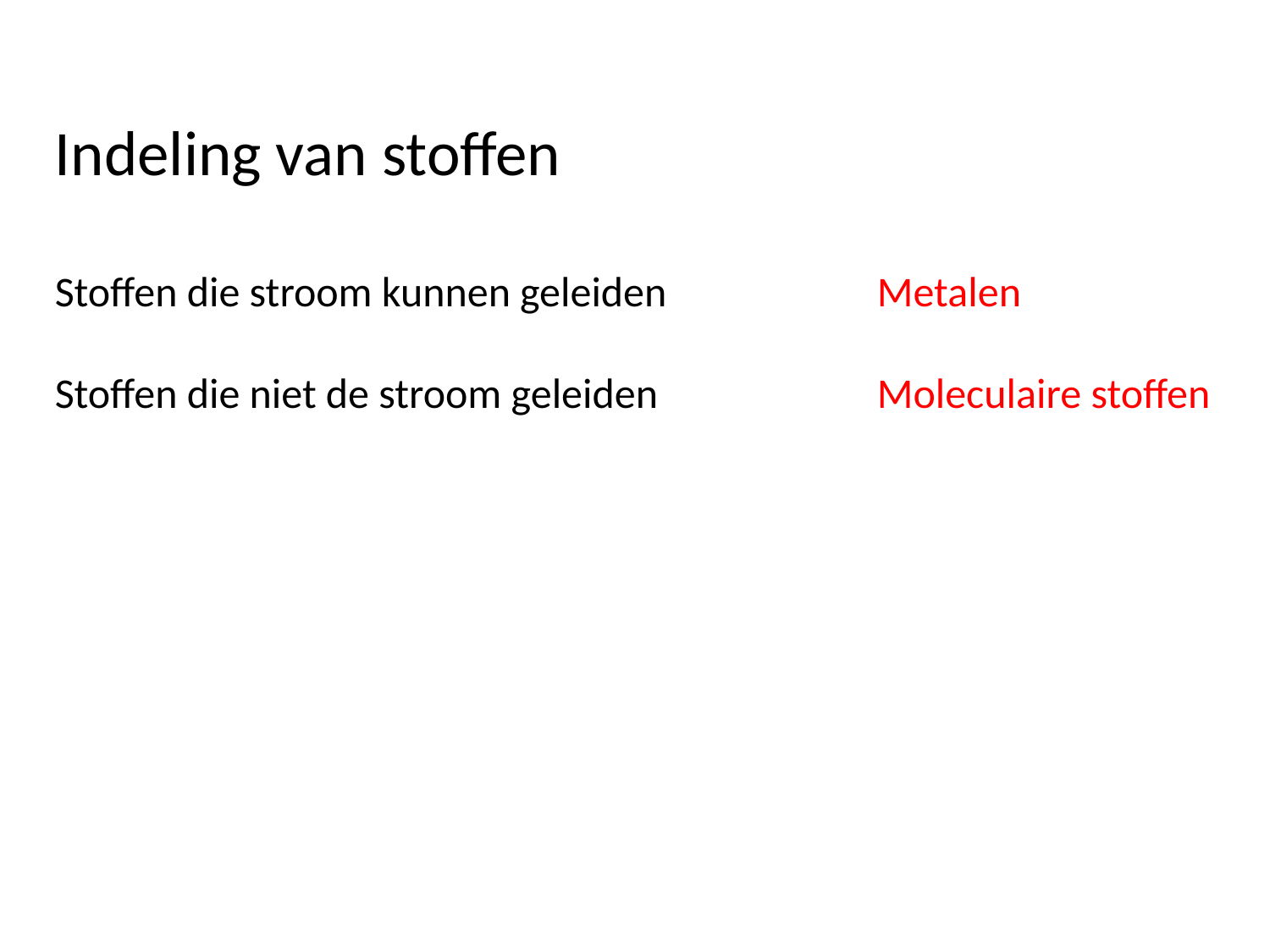

Indeling van stoffen

Stoffen die stroom kunnen geleiden	Metalen

Stoffen die niet de stroom geleiden	Moleculaire stoffen